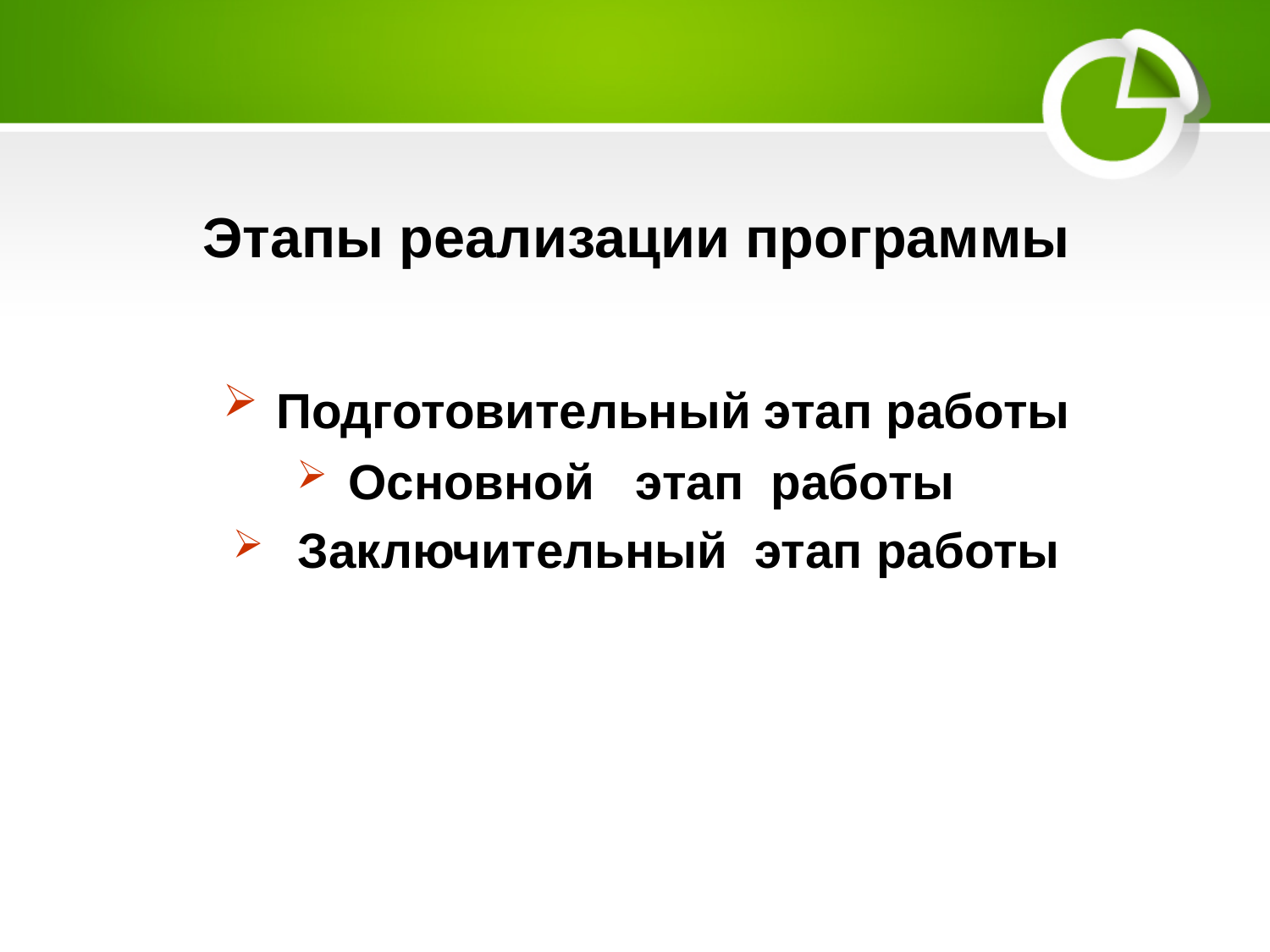

# Этапы реализации программы
 Подготовительный этап работы
 Основной   этап  работы
  Заключительный  этап работы